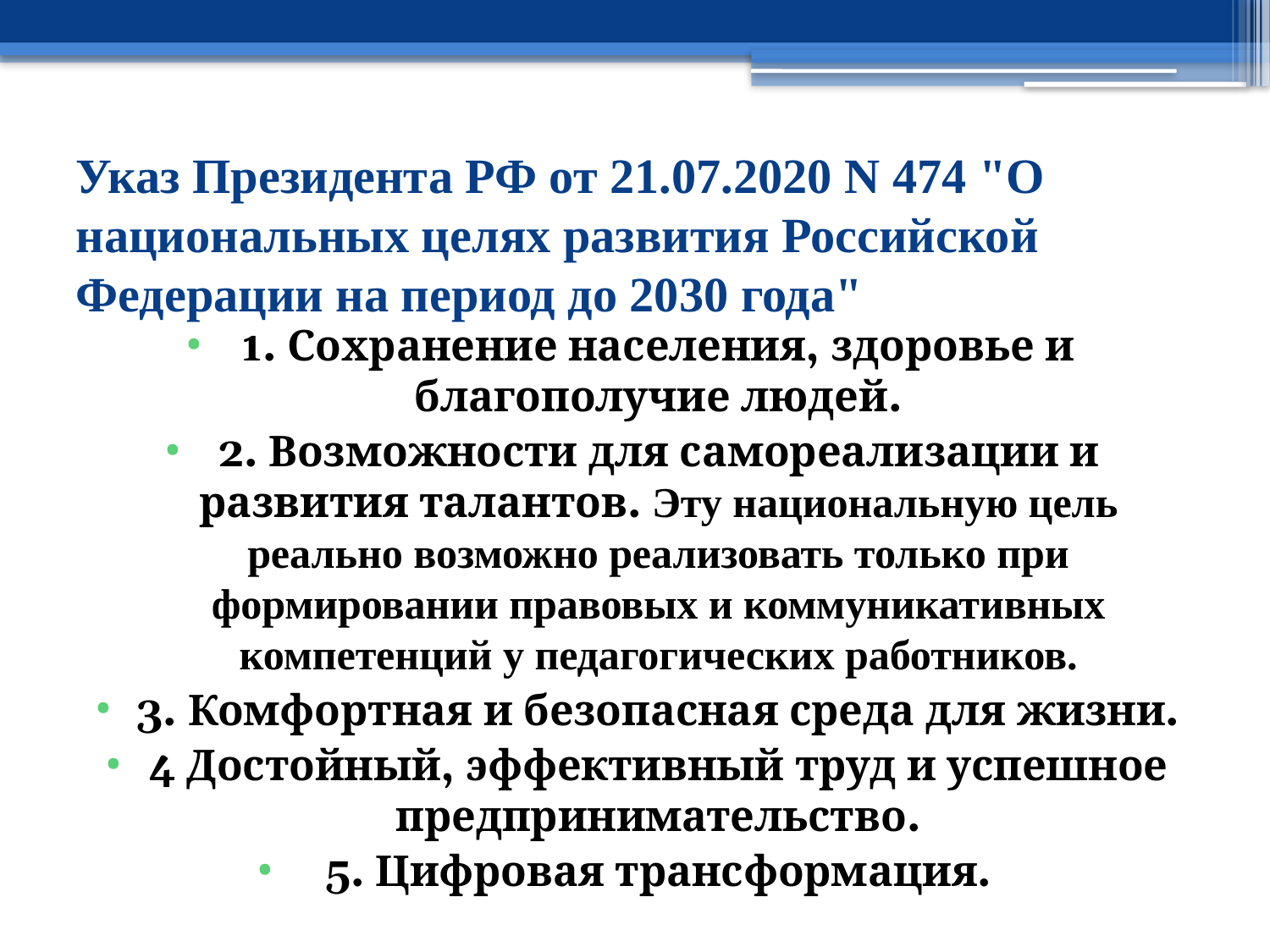

# Указ Президента РФ от 21.07.2020 N 474 "О национальных целях развития Российской Федерации на период до 2030 года"
1. Сохранение населения, здоровье и благополучие людей.
2. Возможности для самореализации и развития талантов. Эту национальную цель реально возможно реализовать только при формировании правовых и коммуникативных компетенций у педагогических работников.
3. Комфортная и безопасная среда для жизни.
4 Достойный, эффективный труд и успешное предпринимательство.
5. Цифровая трансформация.